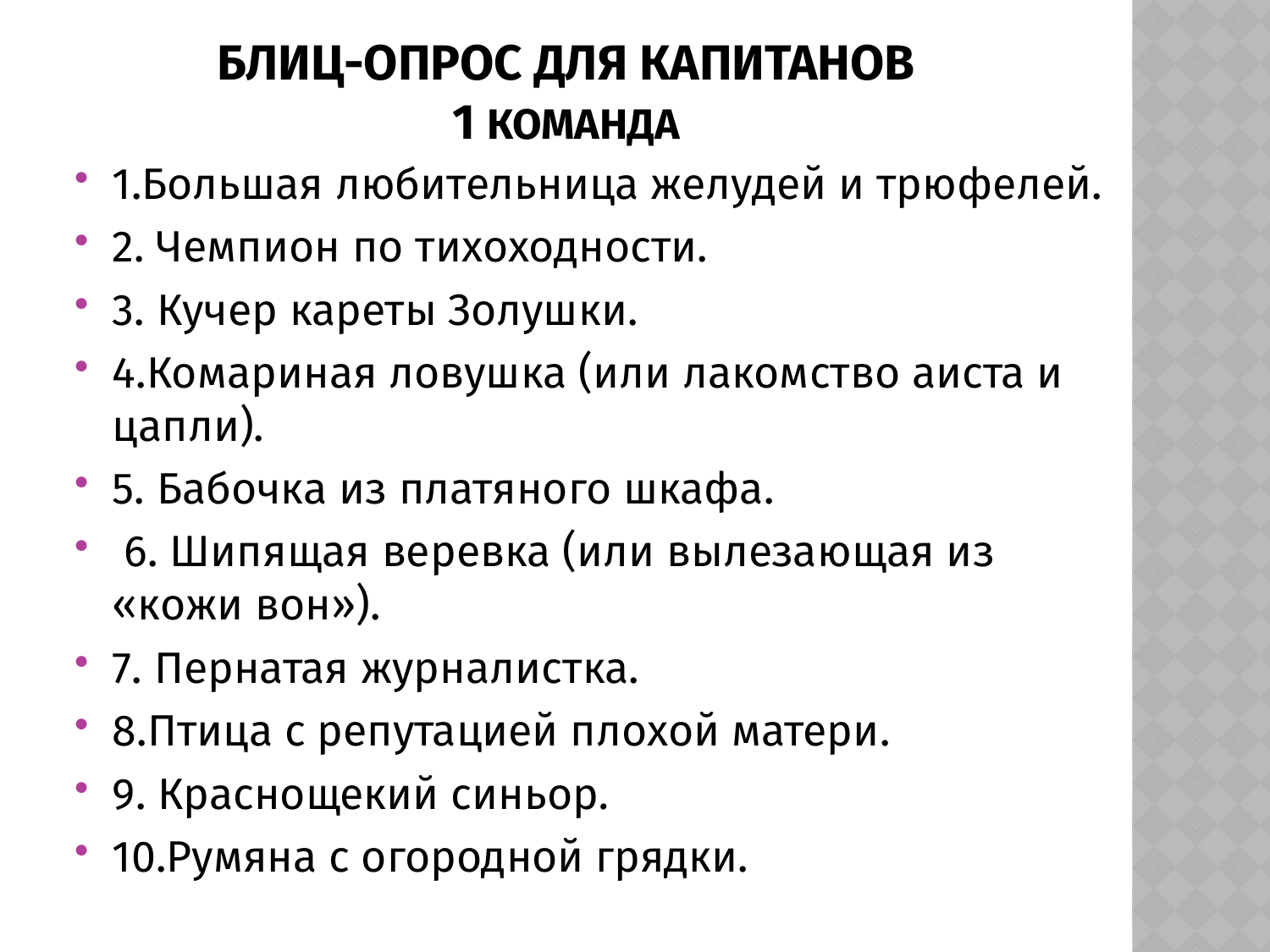

# Блиц-опрос для капитанов 1 команда
1.Большая любительница желудей и трюфелей.
2. Чемпион по тихоходности.
3. Кучер кареты Золушки.
4.Комариная ловушка (или лакомство аиста и цапли).
5. Бабочка из платяного шкафа.
 6. Шипящая веревка (или вылезающая из «кожи вон»).
7. Пернатая журналистка.
8.Птица с репутацией плохой матери.
9. Краснощекий синьор.
10.Румяна с огородной грядки.